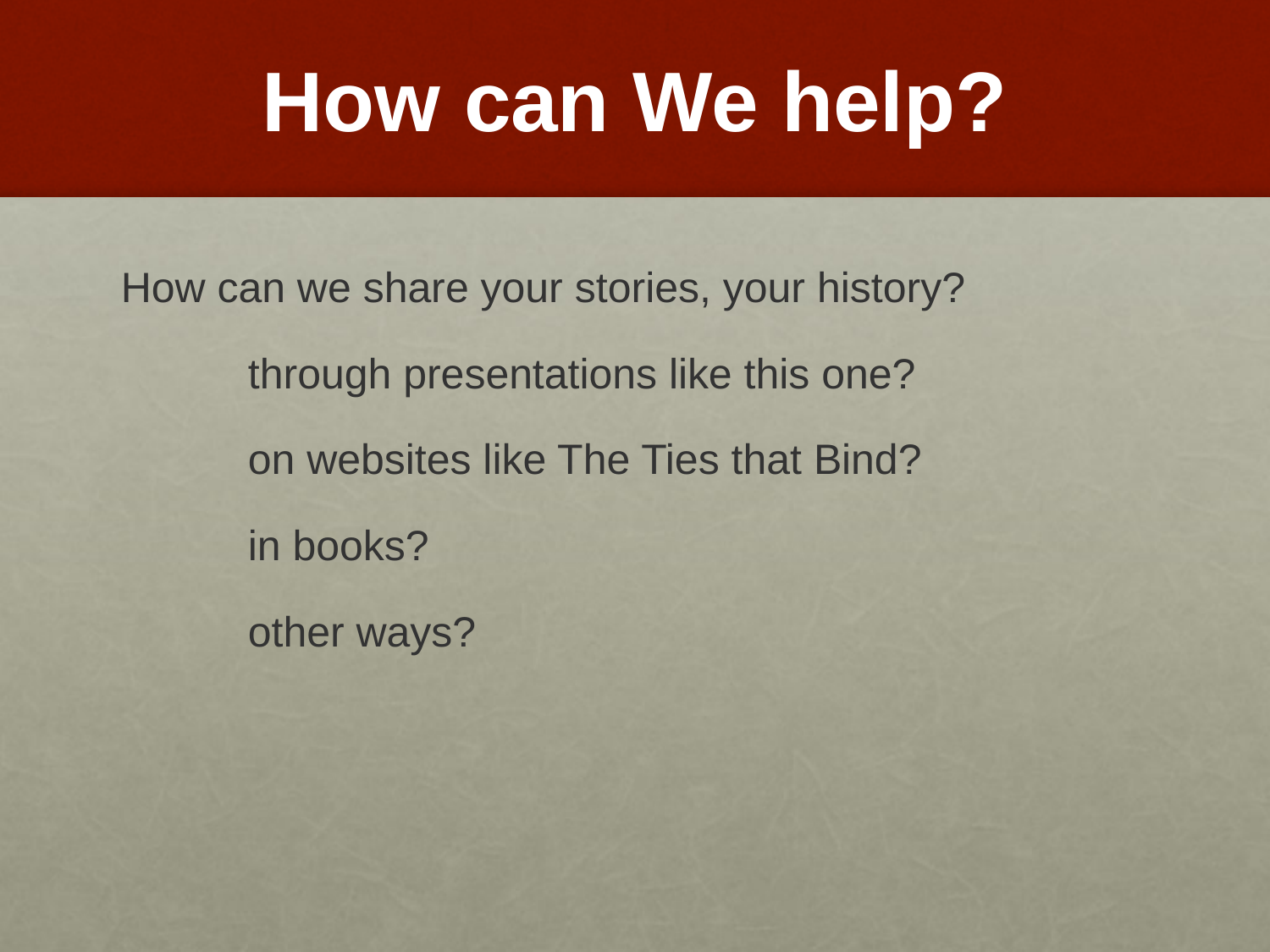

# How can We help?
How can we share your stories, your history?
	through presentations like this one?
	on websites like The Ties that Bind?
	in books?
	other ways?